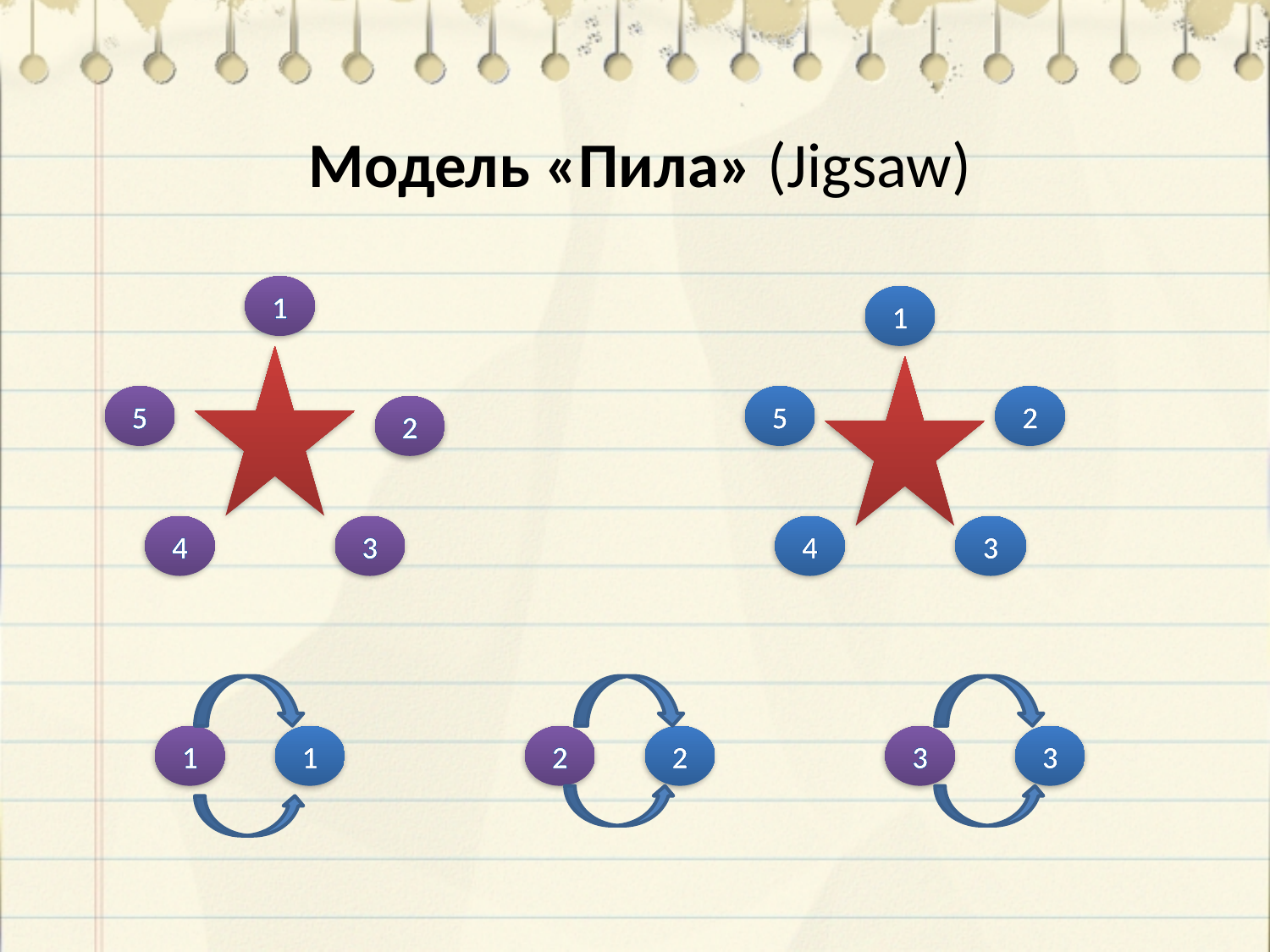

# Модель «Пила» (Jigsaw)
1
1

5
5
2
2
4
3
4
3

1
1
2
2
3
3